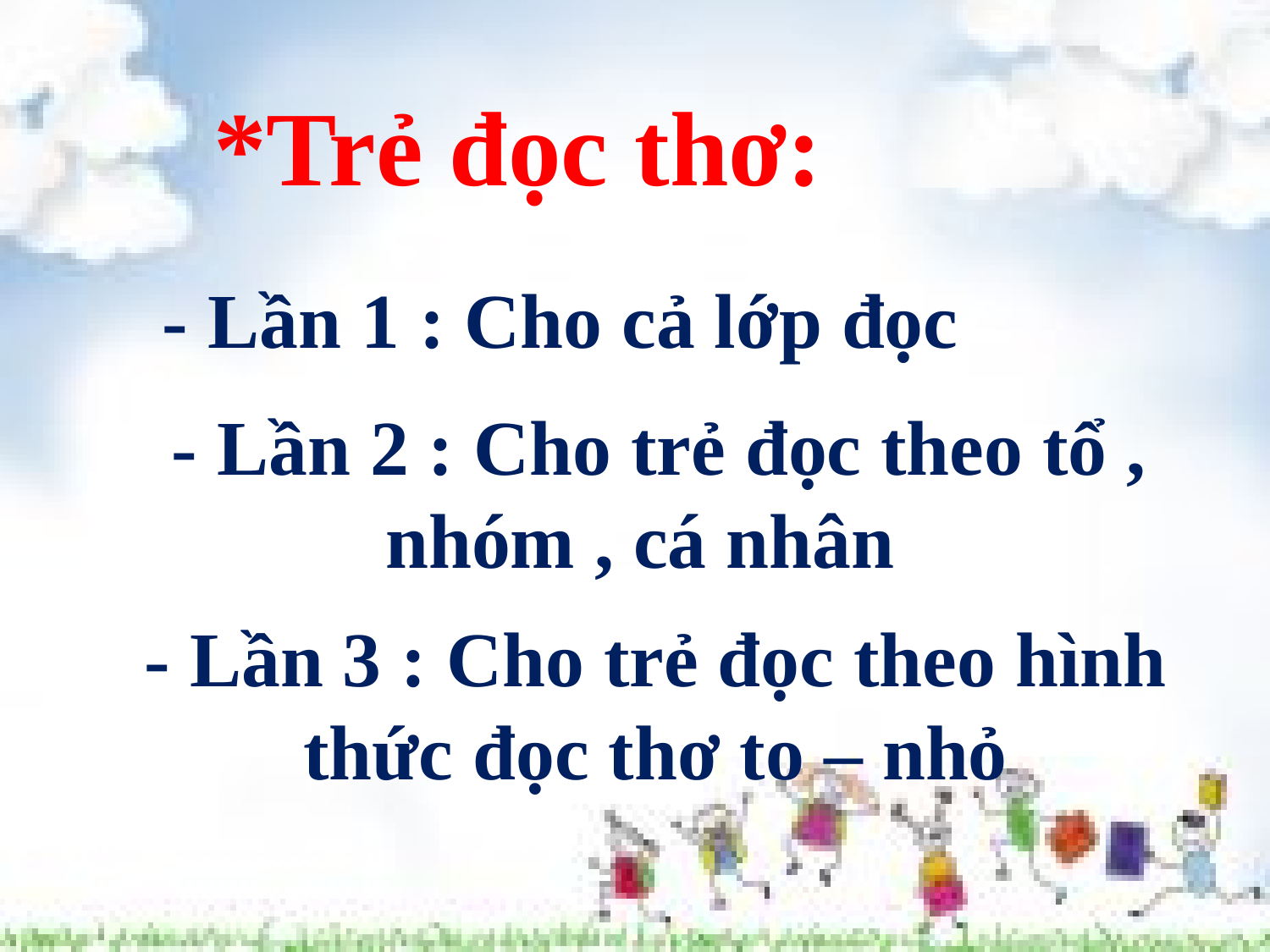

*Trẻ đọc thơ:

- Lần 1 : Cho cả lớp đọc
  - Lần 2 : Cho trẻ đọc theo tổ , nhóm , cá nhân
- Lần 3 : Cho trẻ đọc theo hình thức đọc thơ to – nhỏ